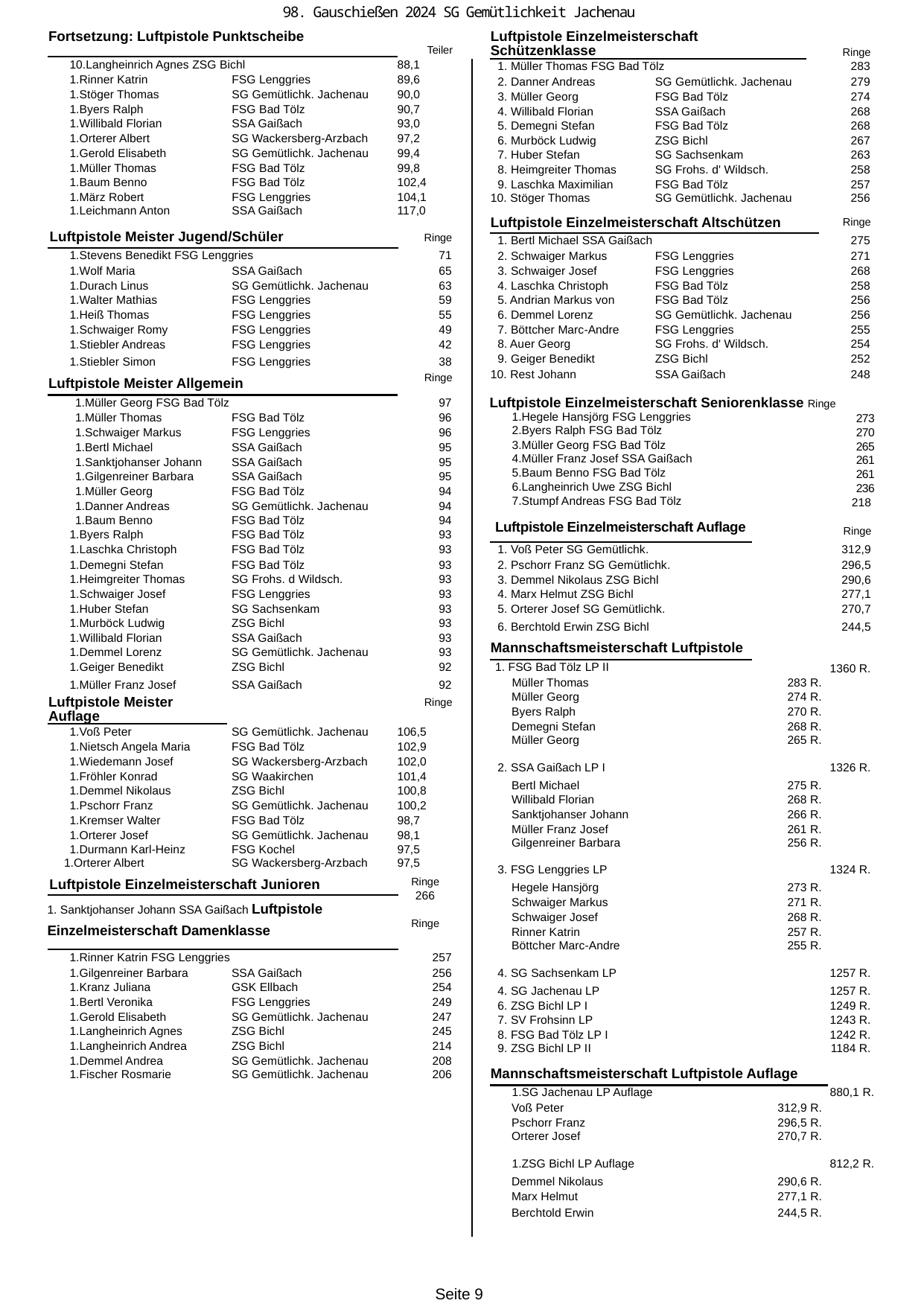

98. Gauschießen 2024 SG Gemütlichkeit Jachenau
| Fortsetzung: Luftpistole Punktscheibe |  | Teiler |
| --- | --- | --- |
| Langheinrich Agnes ZSG Bichl |  | 88,1 |
| Rinner Katrin | FSG Lenggries | 89,6 |
| Stöger Thomas | SG Gemütlichk. Jachenau | 90,0 |
| Byers Ralph | FSG Bad Tölz | 90,7 |
| Willibald Florian | SSA Gaißach | 93,0 |
| Orterer Albert | SG Wackersberg-Arzbach | 97,2 |
| Gerold Elisabeth | SG Gemütlichk. Jachenau | 99,4 |
| Müller Thomas | FSG Bad Tölz | 99,8 |
| Baum Benno | FSG Bad Tölz | 102,4 |
| März Robert | FSG Lenggries | 104,1 |
| Leichmann Anton | SSA Gaißach | 117,0 |
| Luftpistole Einzelmeisterschaft Schützenklasse |  | Ringe |
| --- | --- | --- |
| 1. Müller Thomas FSG Bad Tölz |  | 283 |
| 2. Danner Andreas | SG Gemütlichk. Jachenau | 279 |
| 3. Müller Georg | FSG Bad Tölz | 274 |
| 4. Willibald Florian | SSA Gaißach | 268 |
| 5. Demegni Stefan | FSG Bad Tölz | 268 |
| 6. Murböck Ludwig | ZSG Bichl | 267 |
| 7. Huber Stefan | SG Sachsenkam | 263 |
| 8. Heimgreiter Thomas | SG Frohs. d' Wildsch. | 258 |
| 9. Laschka Maximilian | FSG Bad Tölz | 257 |
| 10. Stöger Thomas | SG Gemütlichk. Jachenau | 256 |
| Luftpistole Einzelmeisterschaft Altschützen |  | Ringe |
| --- | --- | --- |
| 1. Bertl Michael SSA Gaißach |  | 275 |
| 2. Schwaiger Markus | FSG Lenggries | 271 |
| 3. Schwaiger Josef | FSG Lenggries | 268 |
| 4. Laschka Christoph | FSG Bad Tölz | 258 |
| 5. Andrian Markus von | FSG Bad Tölz | 256 |
| 6. Demmel Lorenz | SG Gemütlichk. Jachenau | 256 |
| 7. Böttcher Marc-Andre | FSG Lenggries | 255 |
| 8. Auer Georg | SG Frohs. d' Wildsch. | 254 |
| 9. Geiger Benedikt | ZSG Bichl | 252 |
| 10. Rest Johann | SSA Gaißach | 248 |
| Luftpistole Meister Jugend/Schüler |  | Ringe |
| --- | --- | --- |
| Stevens Benedikt FSG Lenggries |  | 71 |
| Wolf Maria | SSA Gaißach | 65 |
| Durach Linus | SG Gemütlichk. Jachenau | 63 |
| Walter Mathias | FSG Lenggries | 59 |
| Heiß Thomas | FSG Lenggries | 55 |
| Schwaiger Romy | FSG Lenggries | 49 |
| Stiebler Andreas | FSG Lenggries | 42 |
| Stiebler Simon | FSG Lenggries | 38 |
| Luftpistole Meister Allgemein |  | Ringe |
| --- | --- | --- |
| Müller Georg FSG Bad Tölz |  | 97 |
| Müller Thomas | FSG Bad Tölz | 96 |
| Schwaiger Markus | FSG Lenggries | 96 |
| Bertl Michael | SSA Gaißach | 95 |
| Sanktjohanser Johann | SSA Gaißach | 95 |
| Gilgenreiner Barbara | SSA Gaißach | 95 |
| Müller Georg | FSG Bad Tölz | 94 |
| Danner Andreas | SG Gemütlichk. Jachenau | 94 |
| Baum Benno | FSG Bad Tölz | 94 |
| Byers Ralph | FSG Bad Tölz | 93 |
| Laschka Christoph | FSG Bad Tölz | 93 |
| Demegni Stefan | FSG Bad Tölz | 93 |
| Heimgreiter Thomas | SG Frohs. d Wildsch. | 93 |
| Schwaiger Josef | FSG Lenggries | 93 |
| Huber Stefan | SG Sachsenkam | 93 |
| Murböck Ludwig | ZSG Bichl | 93 |
| Willibald Florian | SSA Gaißach | 93 |
| Demmel Lorenz | SG Gemütlichk. Jachenau | 93 |
| Geiger Benedikt | ZSG Bichl | 92 |
| Müller Franz Josef | SSA Gaißach | 92 |
| Luftpistole Meister Auflage |  | Ringe |
| Voß Peter | SG Gemütlichk. Jachenau | 106,5 |
| Nietsch Angela Maria | FSG Bad Tölz | 102,9 |
| Wiedemann Josef | SG Wackersberg-Arzbach | 102,0 |
| Fröhler Konrad | SG Waakirchen | 101,4 |
| Demmel Nikolaus | ZSG Bichl | 100,8 |
| Pschorr Franz | SG Gemütlichk. Jachenau | 100,2 |
| Kremser Walter | FSG Bad Tölz | 98,7 |
| Orterer Josef | SG Gemütlichk. Jachenau | 98,1 |
| Durmann Karl-Heinz | FSG Kochel | 97,5 |
| Orterer Albert | SG Wackersberg-Arzbach | 97,5 |
Luftpistole Einzelmeisterschaft Seniorenklasse Ringe
| Hegele Hansjörg FSG Lenggries Byers Ralph FSG Bad Tölz Müller Georg FSG Bad Tölz Müller Franz Josef SSA Gaißach Baum Benno FSG Bad Tölz Langheinrich Uwe ZSG Bichl Stumpf Andreas FSG Bad Tölz Luftpistole Einzelmeisterschaft Auflage |  | 273 270 265 261 261 236 218 Ringe |
| --- | --- | --- |
| 1. Voß Peter SG Gemütlichk. |  | 312,9 |
| 2. Pschorr Franz SG Gemütlichk. |  | 296,5 |
| 3. Demmel Nikolaus ZSG Bichl |  | 290,6 |
| 4. Marx Helmut ZSG Bichl |  | 277,1 |
| 5. Orterer Josef SG Gemütlichk. |  | 270,7 |
| 6. Berchtold Erwin ZSG Bichl |  | 244,5 |
| Mannschaftsmeisterschaft Luftpistole |  | 1360 R. |
| 1. FSG Bad Tölz LP II |  |  |
| Müller Thomas | 283 R. |  |
| Müller Georg | 274 R. |  |
| Byers Ralph | 270 R. |  |
| Demegni Stefan | 268 R. |  |
| Müller Georg | 265 R. |  |
| 2. SSA Gaißach LP I |  | 1326 R. |
| Bertl Michael | 275 R. |  |
| Willibald Florian | 268 R. |  |
| Sanktjohanser Johann | 266 R. |  |
| Müller Franz Josef | 261 R. |  |
| Gilgenreiner Barbara | 256 R. |  |
| 3. FSG Lenggries LP |  | 1324 R. |
| Hegele Hansjörg | 273 R. |  |
| Schwaiger Markus | 271 R. |  |
| Schwaiger Josef | 268 R. |  |
| Rinner Katrin | 257 R. |  |
| Böttcher Marc-Andre | 255 R. |  |
| 4. SG Sachsenkam LP |  | 1257 R. |
| 4. SG Jachenau LP |  | 1257 R. |
| 6. ZSG Bichl LP I |  | 1249 R. |
| 7. SV Frohsinn LP |  | 1243 R. |
| 8. FSG Bad Tölz LP I |  | 1242 R. |
| 9. ZSG Bichl LP II |  | 1184 R. |
| Mannschaftsmeisterschaft Luftpistole Auflage |  |  |
| SG Jachenau LP Auflage |  | 880,1 R. |
| Voß Peter | 312,9 R. |  |
| Pschorr Franz | 296,5 R. |  |
| Orterer Josef | 270,7 R. |  |
| ZSG Bichl LP Auflage |  | 812,2 R. |
| Demmel Nikolaus | 290,6 R. |  |
| Marx Helmut | 277,1 R. |  |
| Berchtold Erwin | 244,5 R. |  |
| Luftpistole Einzelmeisterschaft Junioren |  | Ringe 266 Ringe |
| --- | --- | --- |
| 1. Sanktjohanser Johann SSA Gaißach Luftpistole Einzelmeisterschaft Damenklasse |  |  |
| Rinner Katrin FSG Lenggries |  | 257 |
| Gilgenreiner Barbara | SSA Gaißach | 256 |
| Kranz Juliana | GSK Ellbach | 254 |
| Bertl Veronika | FSG Lenggries | 249 |
| Gerold Elisabeth | SG Gemütlichk. Jachenau | 247 |
| Langheinrich Agnes | ZSG Bichl | 245 |
| Langheinrich Andrea | ZSG Bichl | 214 |
| Demmel Andrea | SG Gemütlichk. Jachenau | 208 |
| Fischer Rosmarie | SG Gemütlichk. Jachenau | 206 |
Seite 9